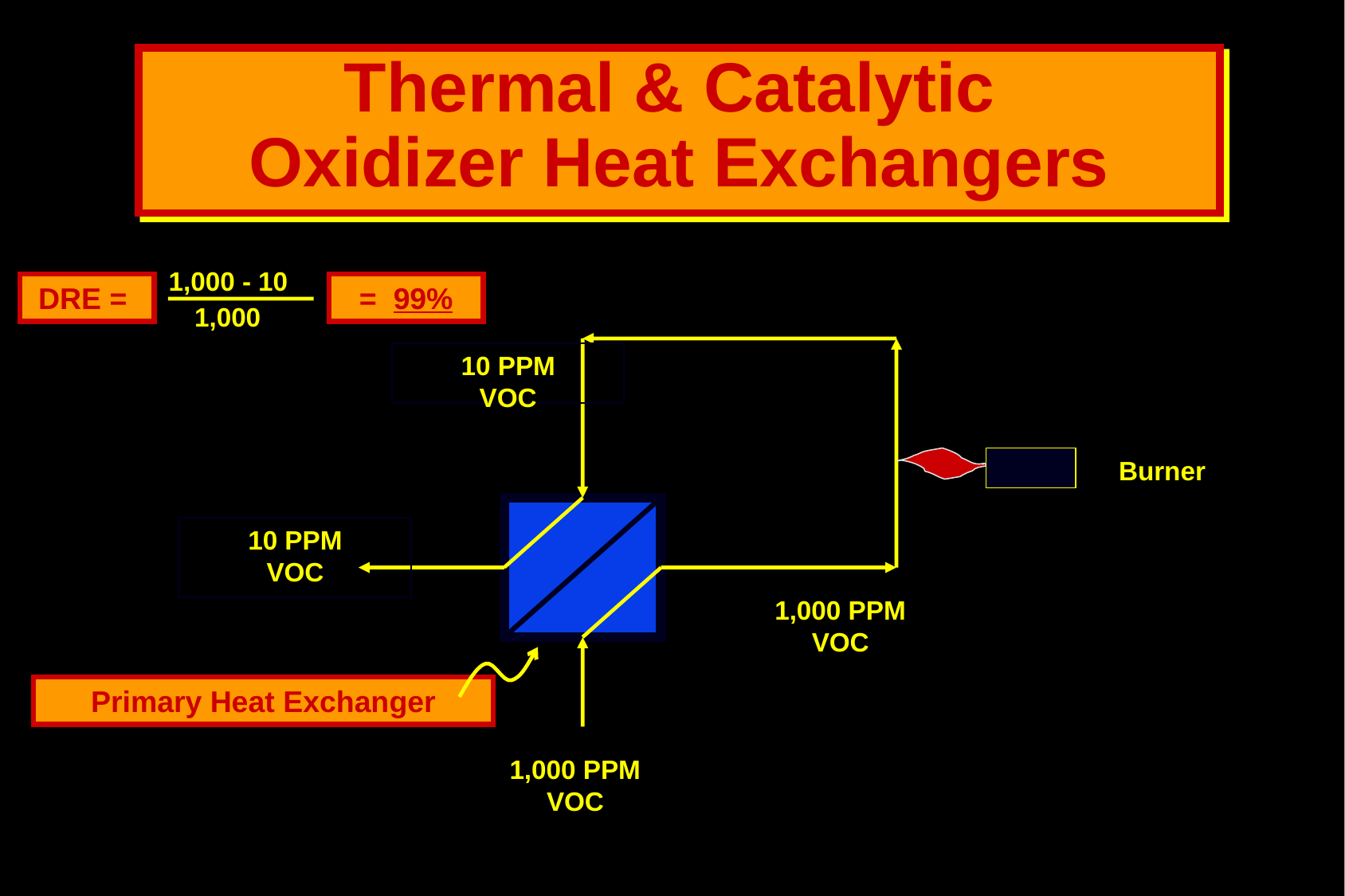

Thermal & Catalytic
Oxidizer Heat Exchangers
1,000 - 10
  1,000

DRE =
=  99%

10 PPM
VOC

Burner

10 PPM
VOC

1,000 PPM
VOC

Primary Heat Exchanger
1,000 PPM
VOC